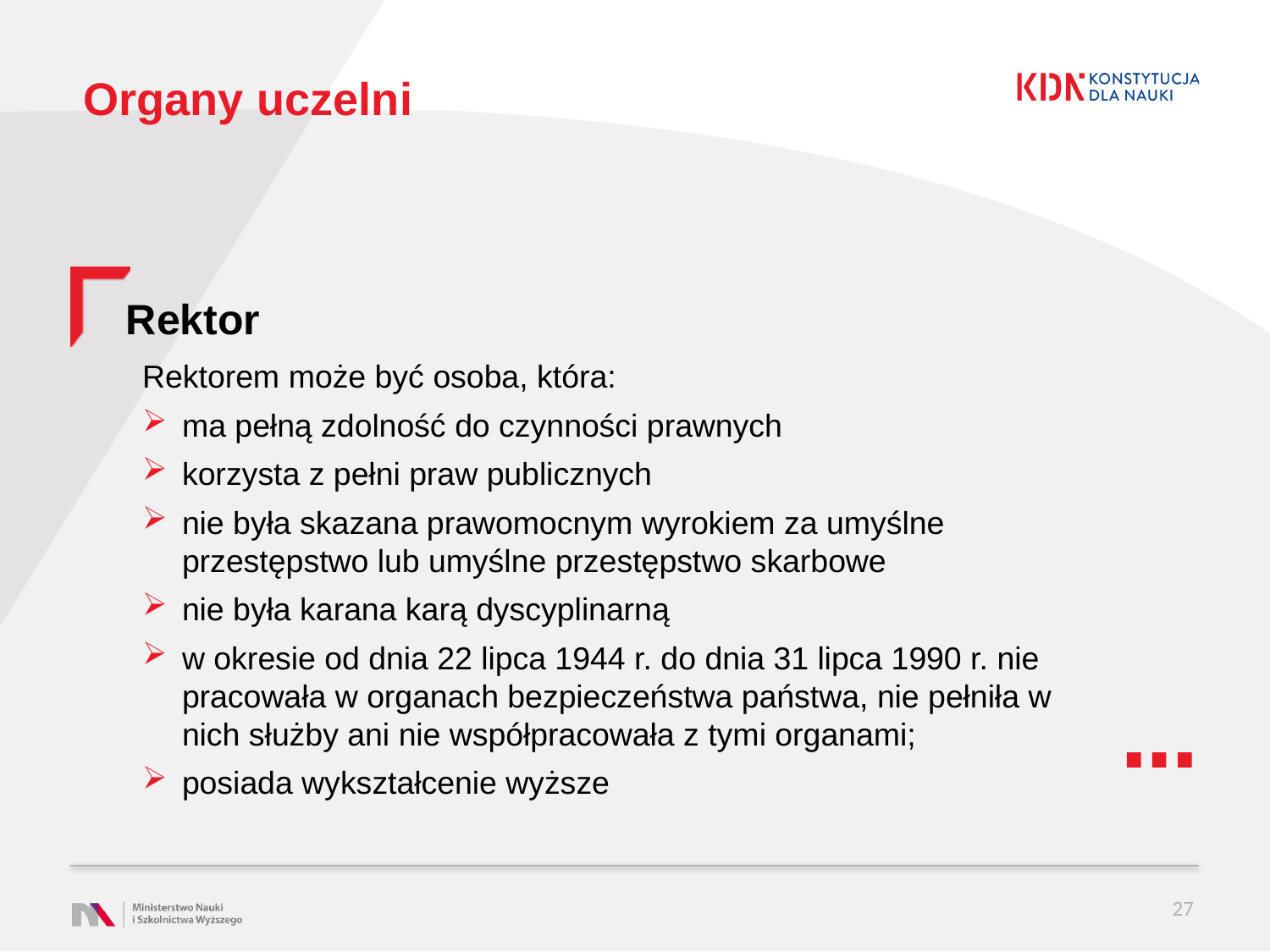

# Organy uczelni
Rektor
Rektorem może być osoba, która:
ma pełną zdolność do czynności prawnych
korzysta z pełni praw publicznych
nie była skazana prawomocnym wyrokiem za umyślne przestępstwo lub umyślne przestępstwo skarbowe
nie była karana karą dyscyplinarną
w okresie od dnia 22 lipca 1944 r. do dnia 31 lipca 1990 r. nie pracowała w organach bezpieczeństwa państwa, nie pełniła w nich służby ani nie współpracowała z tymi organami;
posiada wykształcenie wyższe
27